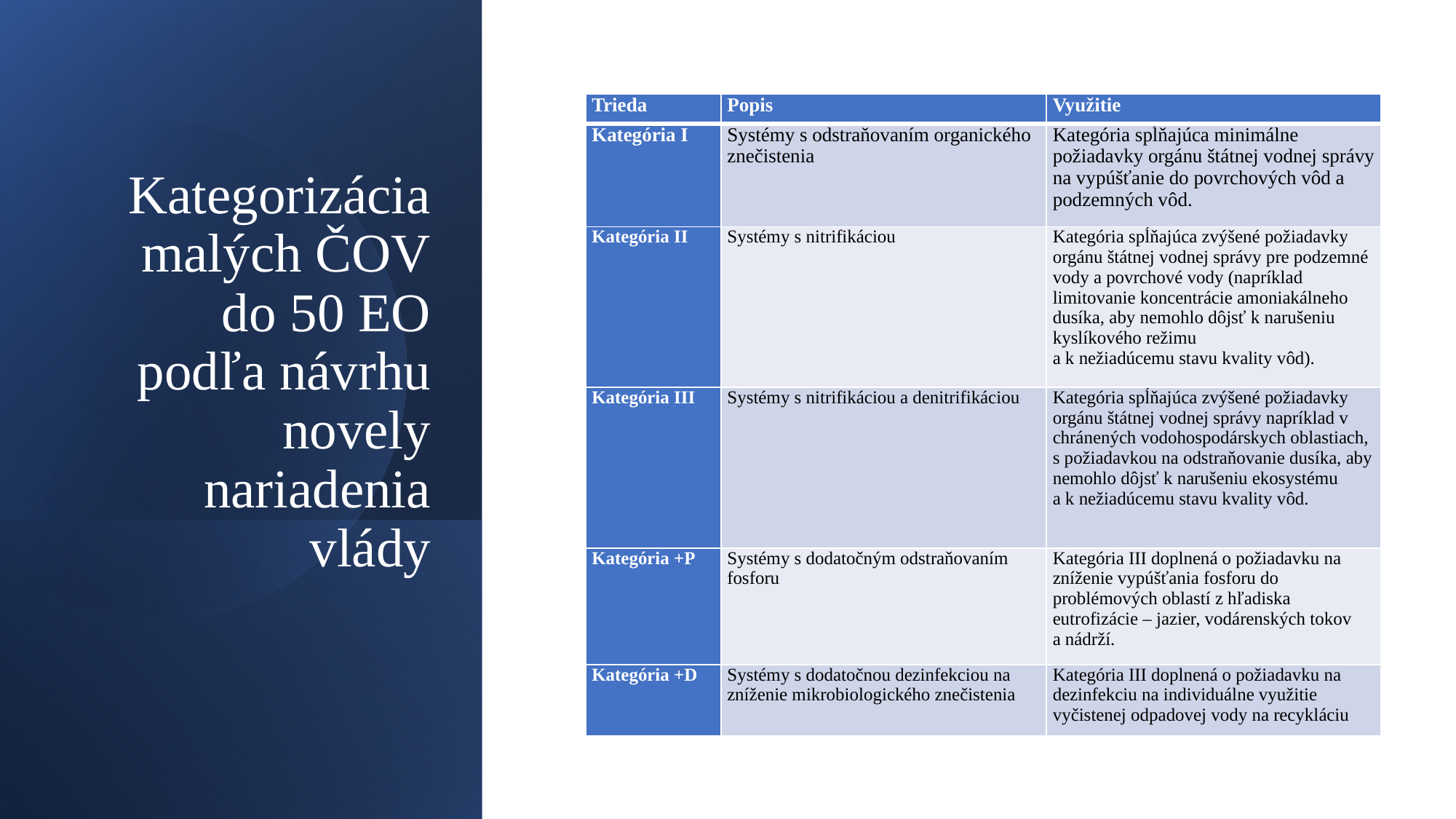

| Trieda | Popis | Využitie |
| --- | --- | --- |
| Kategória I | Systémy s odstraňovaním organického znečistenia | Kategória spĺňajúca minimálne požiadavky orgánu štátnej vodnej správy na vypúšťanie do povrchových vôd a podzemných vôd. |
| Kategória II | Systémy s nitrifikáciou | Kategória spĺňajúca zvýšené požiadavky orgánu štátnej vodnej správy pre podzemné vody a povrchové vody (napríklad limitovanie koncentrácie amoniakálneho dusíka, aby nemohlo dôjsť k narušeniu kyslíkového režimu a k nežiadúcemu stavu kvality vôd). |
| Kategória III | Systémy s nitrifikáciou a denitrifikáciou | Kategória spĺňajúca zvýšené požiadavky orgánu štátnej vodnej správy napríklad v chránených vodohospodárskych oblastiach, s požiadavkou na odstraňovanie dusíka, aby nemohlo dôjsť k narušeniu ekosystému a k nežiadúcemu stavu kvality vôd. |
| Kategória +P | Systémy s dodatočným odstraňovaním fosforu | Kategória III doplnená o požiadavku na zníženie vypúšťania fosforu do problémových oblastí z hľadiska eutrofizácie – jazier, vodárenských tokov a nádrží. |
| Kategória +D | Systémy s dodatočnou dezinfekciou na zníženie mikrobiologického znečistenia | Kategória III doplnená o požiadavku na dezinfekciu na individuálne využitie vyčistenej odpadovej vody na recykláciu |

# Kategorizácia malých ČOV do 50 EO podľa návrhu novely nariadenia vlády